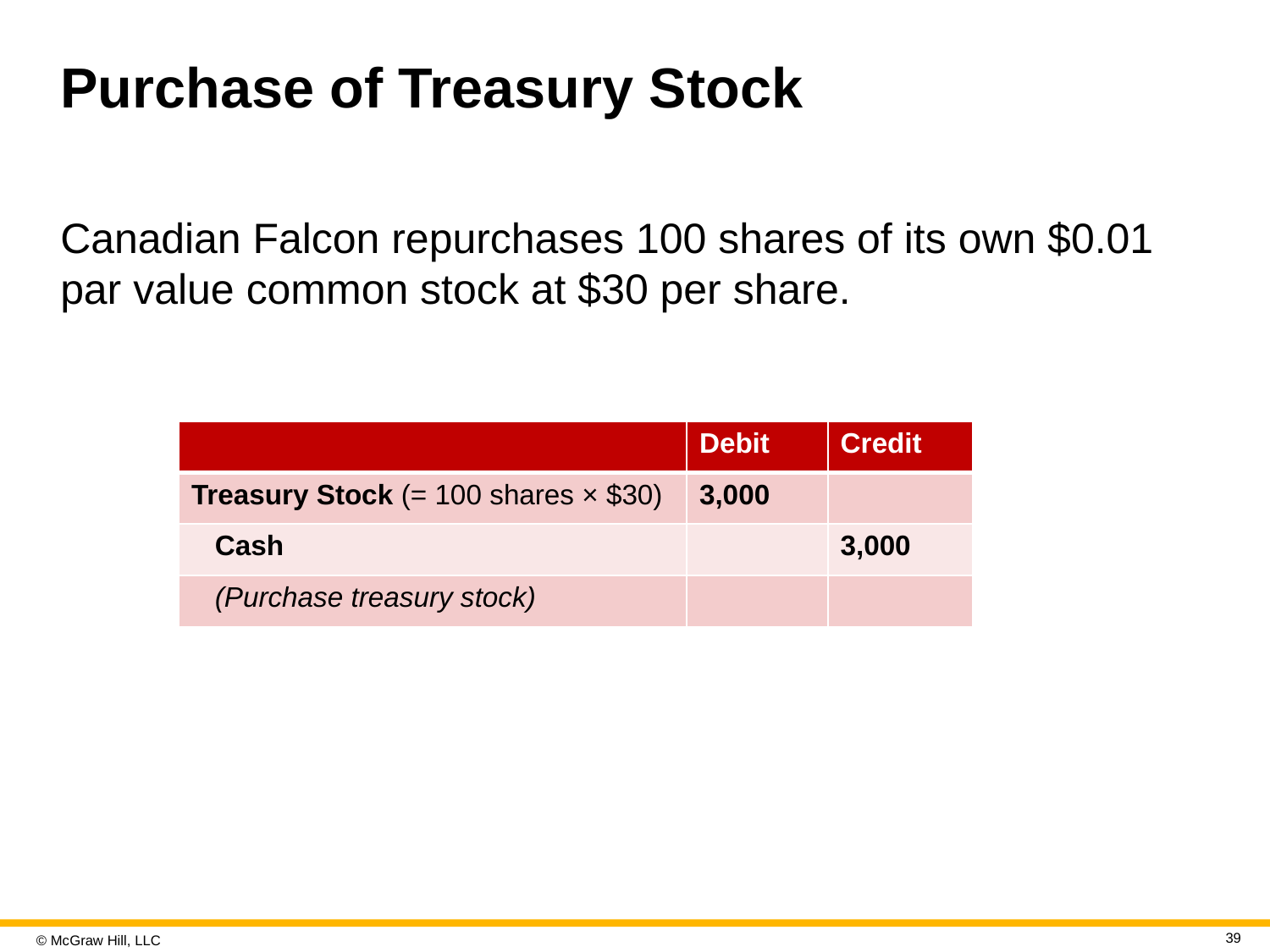

# Purchase of Treasury Stock
Canadian Falcon repurchases 100 shares of its own $0.01 par value common stock at $30 per share.
|  | Debit | Credit |
| --- | --- | --- |
| Treasury Stock (= 100 shares × $30) | 3,000 |  |
| Cash |  | 3,000 |
| (Purchase treasury stock) |  |  |
39